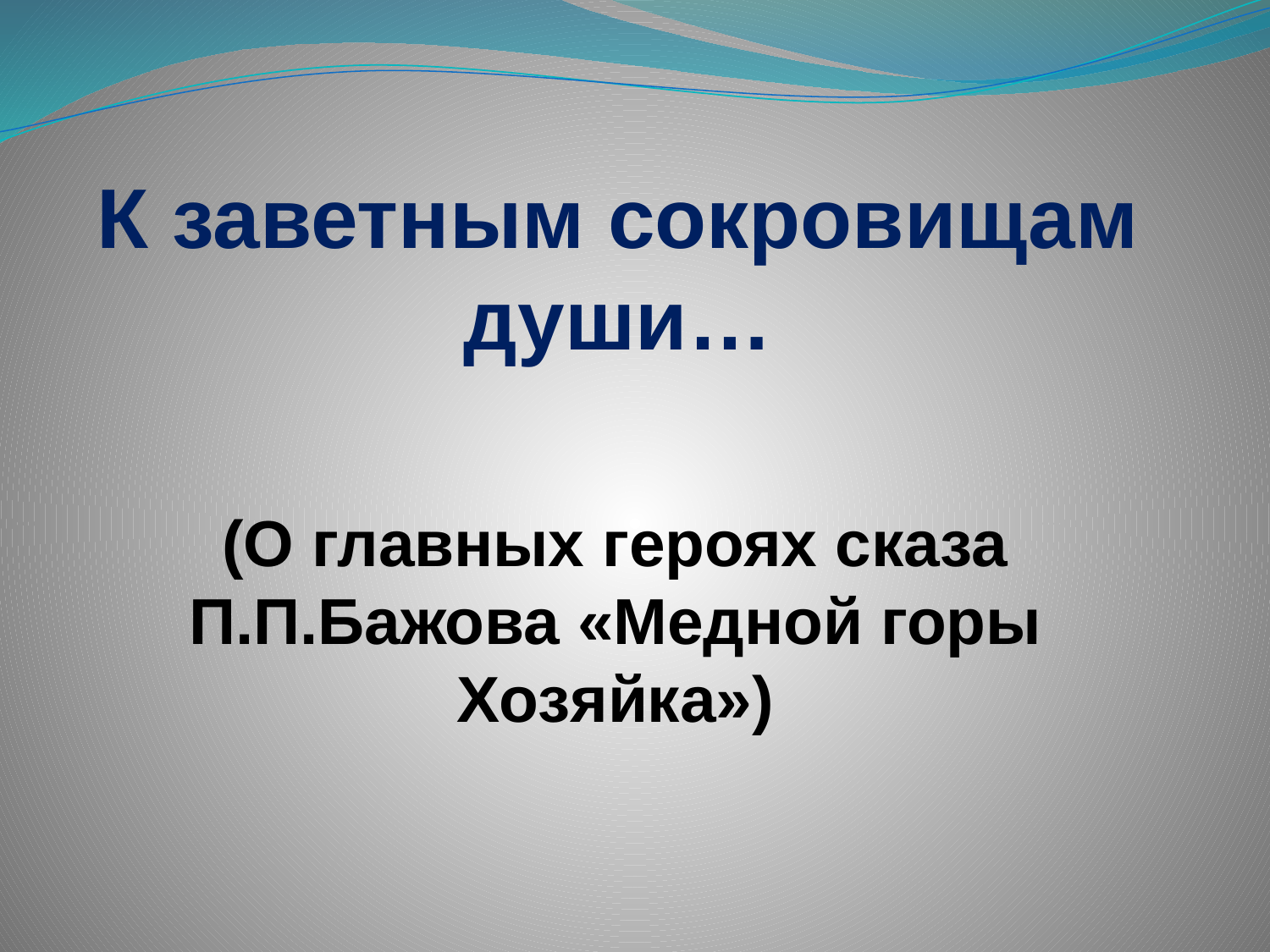

# К заветным сокровищам души…
(О главных героях сказа П.П.Бажова «Медной горы Хозяйка»)